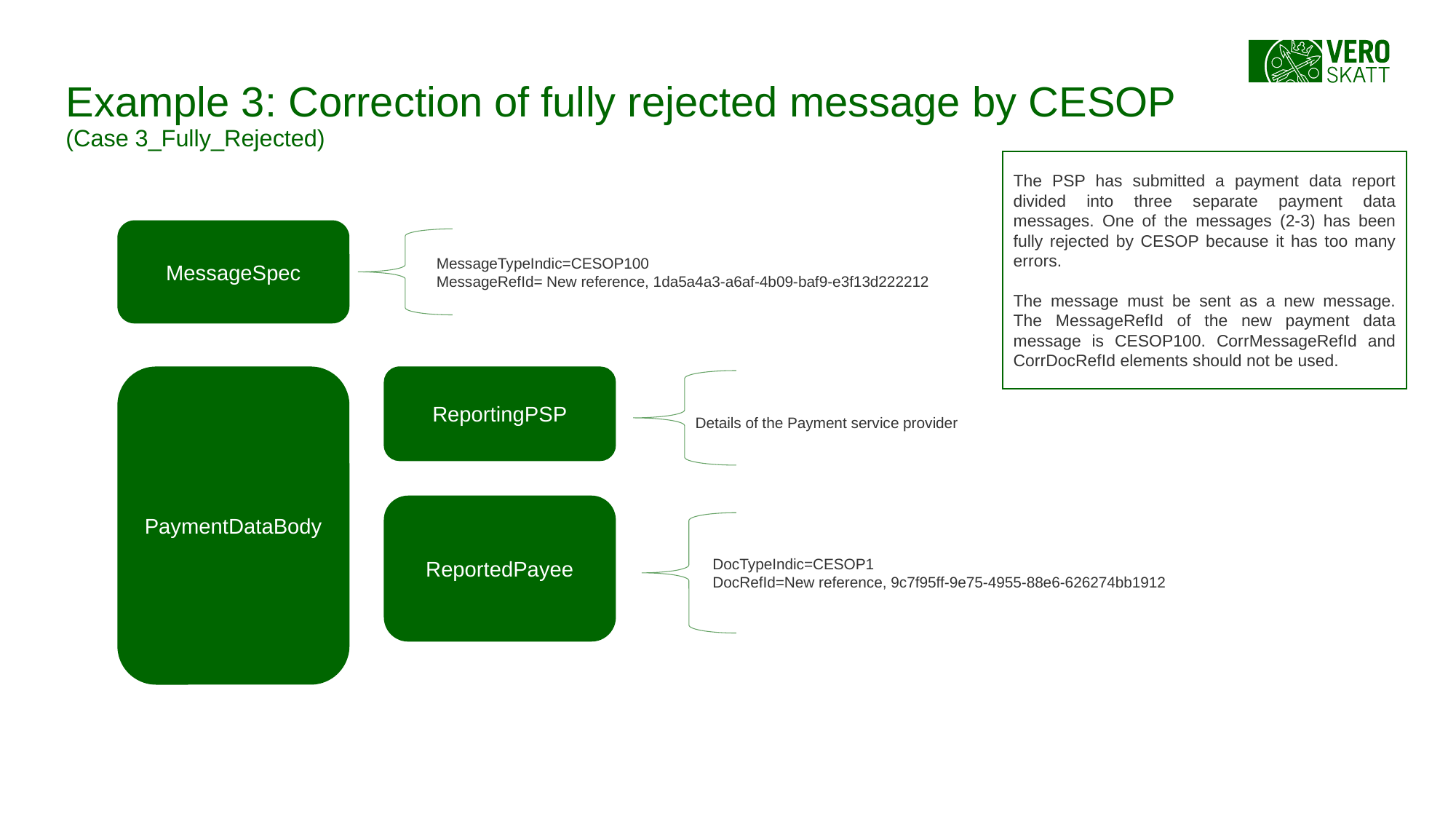

# Example 3: Correction of fully rejected message by CESOP (Case 3_Fully_Rejected)
The PSP has submitted a payment data report divided into three separate payment data messages. One of the messages (2-3) has been fully rejected by CESOP because it has too many errors.

The message must be sent as a new message. The MessageRefId of the new payment data message is CESOP100. CorrMessageRefId and CorrDocRefId elements should not be used.

MessageSpec

MessageTypeIndic=CESOP100
MessageRefId= New reference, 1da5a4a3-a6af-4b09-baf9-e3f13d222212
PaymentDataBody
ReportingPSP

Details of the Payment service provider
ReportedPayee

DocTypeIndic=CESOP1
DocRefId=New reference, 9c7f95ff-9e75-4955-88e6-626274bb1912